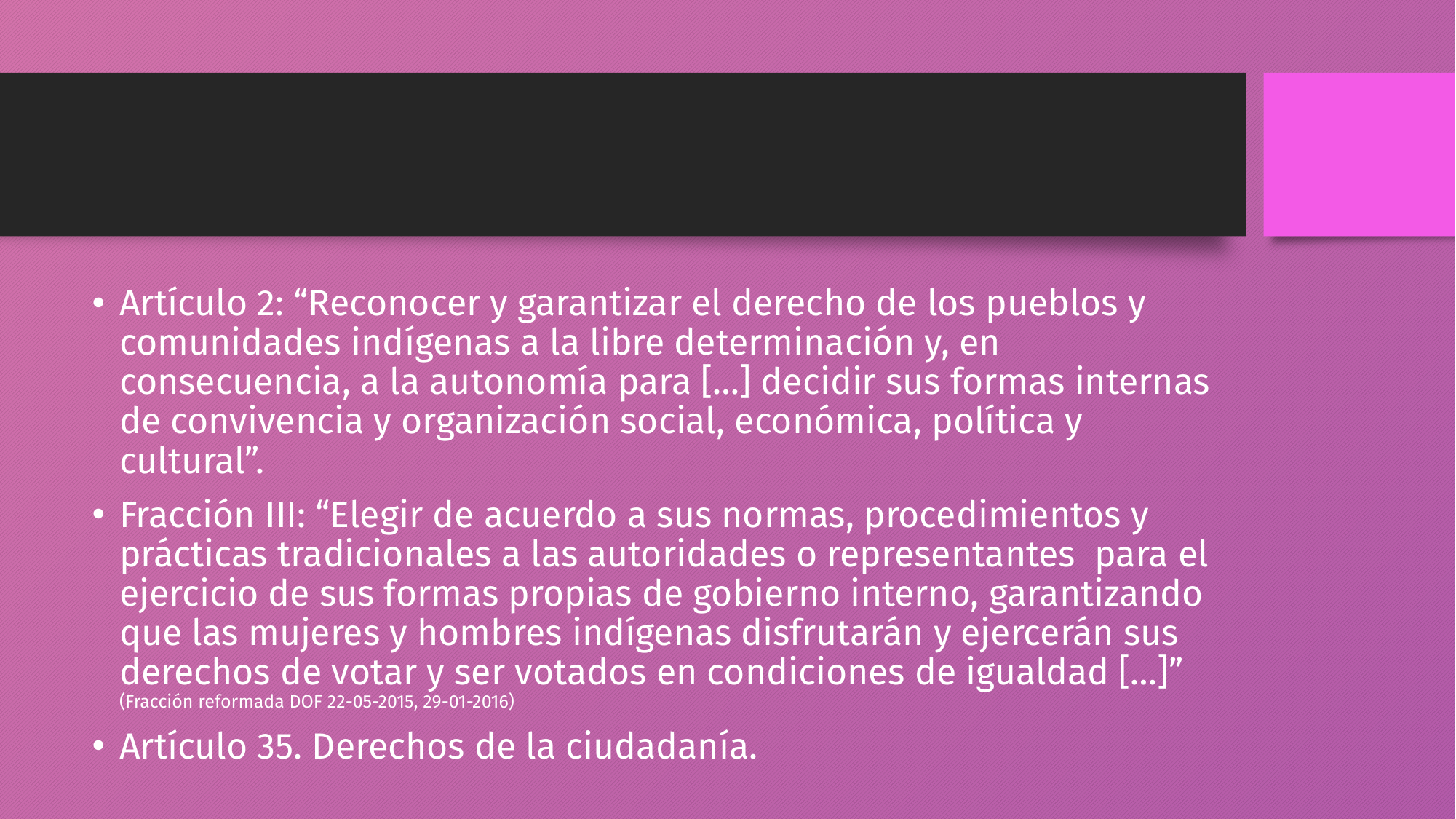

#
Artículo 2: “Reconocer y garantizar el derecho de los pueblos y comunidades indígenas a la libre determinación y, en consecuencia, a la autonomía para […] decidir sus formas internas de convivencia y organización social, económica, política y cultural”.
Fracción III: “Elegir de acuerdo a sus normas, procedimientos y prácticas tradicionales a las autoridades o representantes  para el ejercicio de sus formas propias de gobierno interno, garantizando que las mujeres y hombres indígenas disfrutarán y ejercerán sus derechos de votar y ser votados en condiciones de igualdad […]” (Fracción reformada DOF 22-05-2015, 29-01-2016)
Artículo 35. Derechos de la ciudadanía.